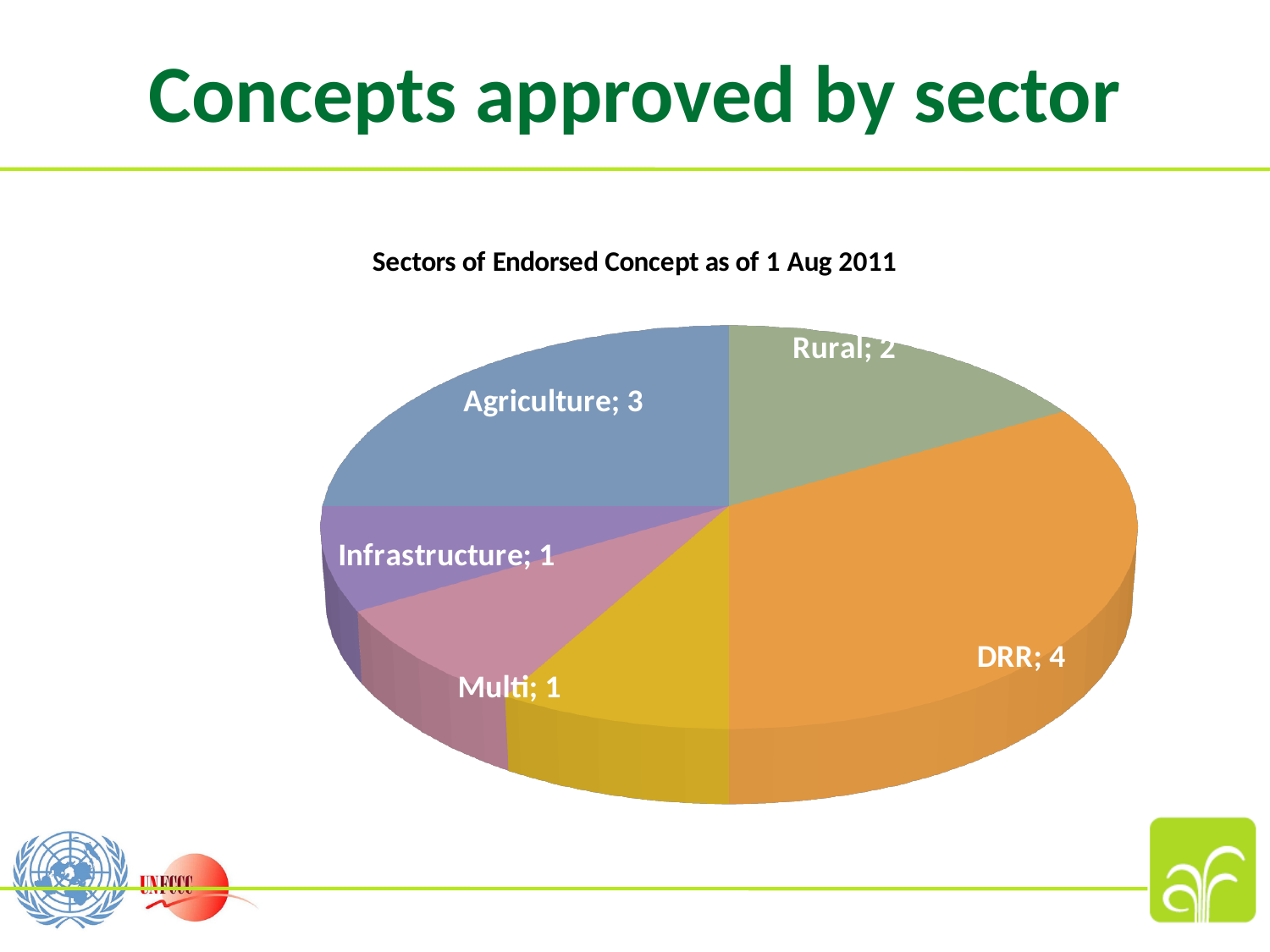

# Concepts approved by sector

[unsupported chart]